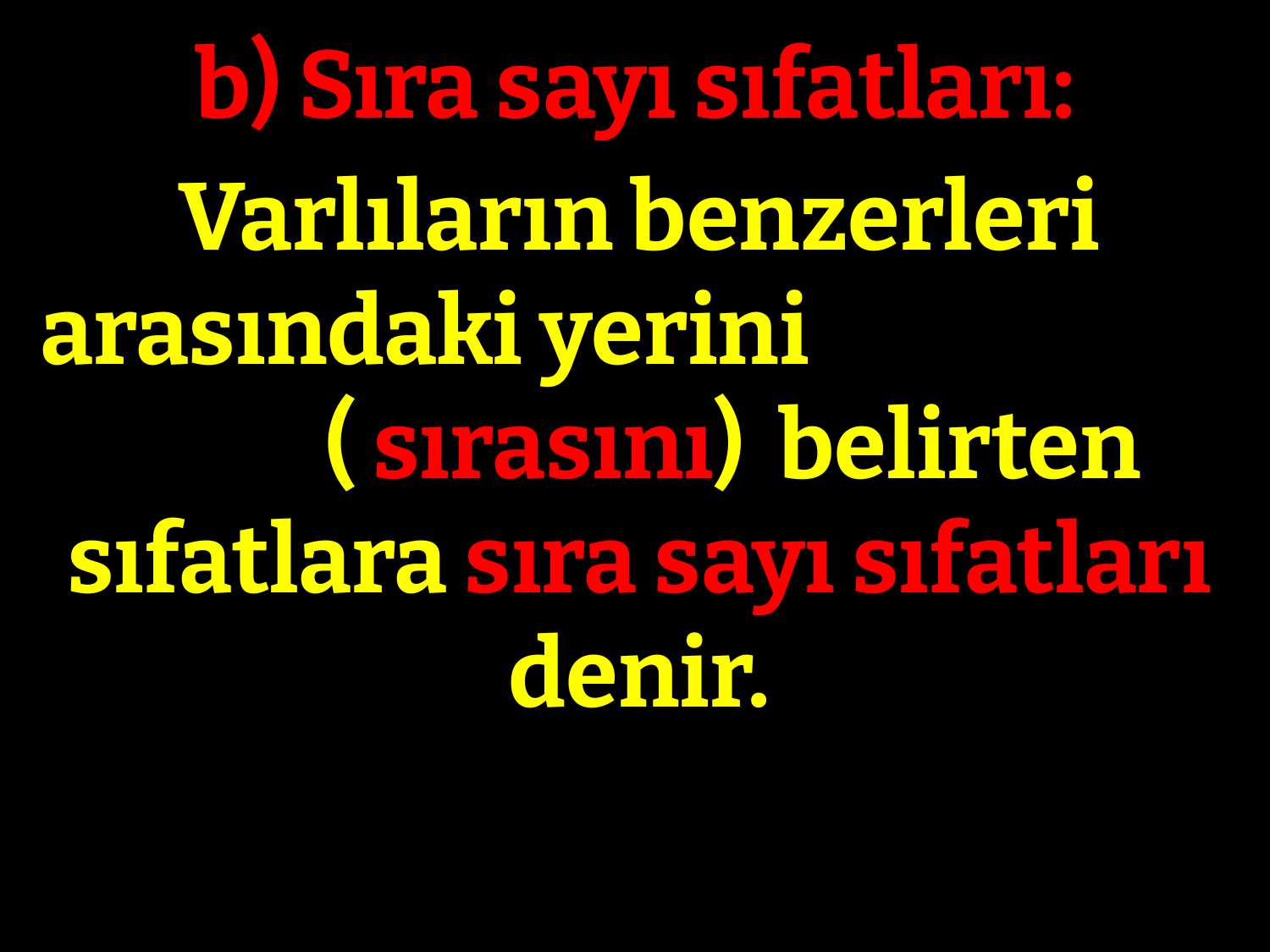

b) Sıra sayı sıfatları:
Varlıların benzerleri arasındaki yerini                                     ( sırasını)  belirten sıfatlara sıra sayı sıfatları denir.
#